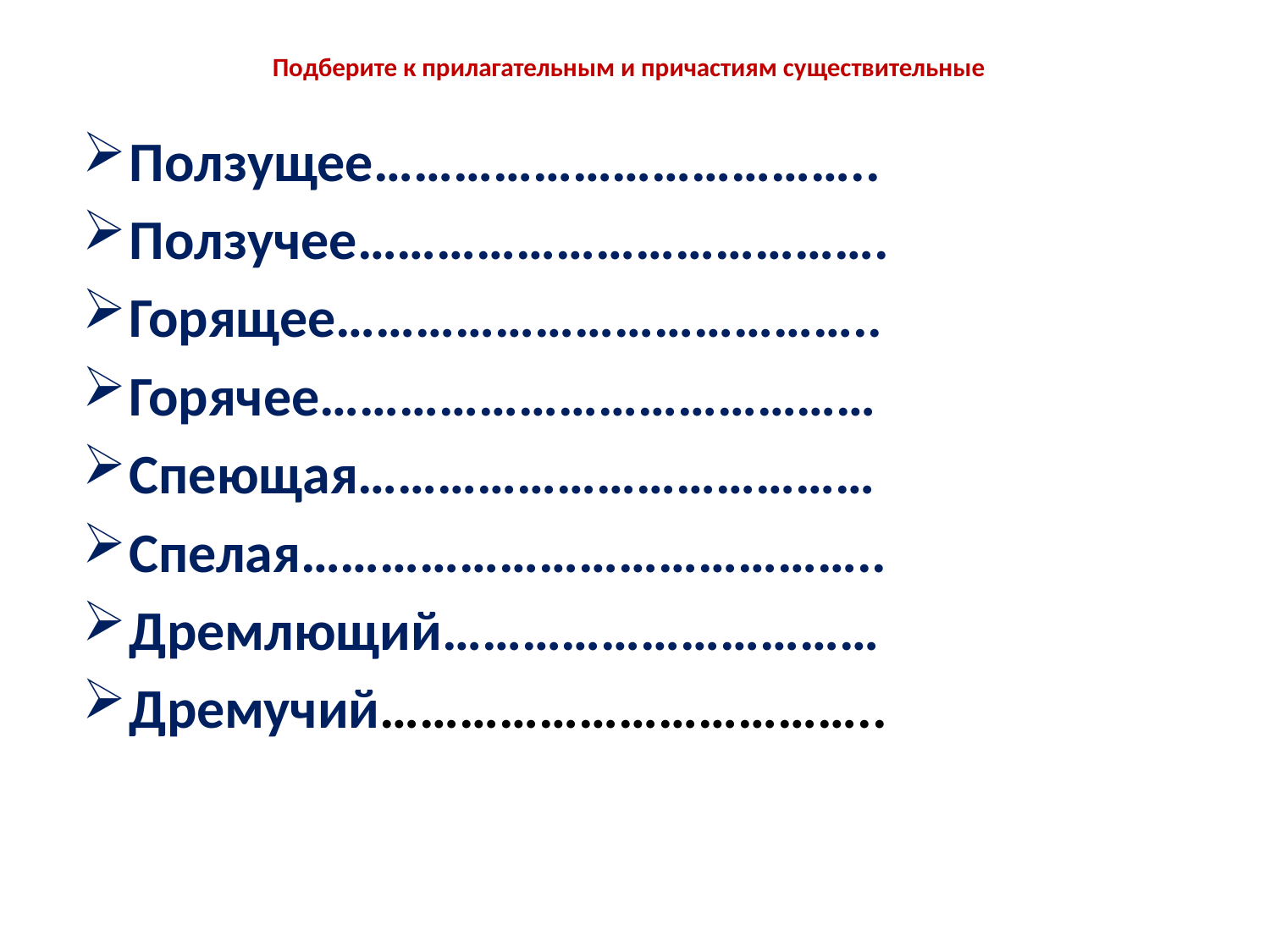

# Подберите к прилагательным и причастиям существительные
Ползущее………………………………..
Ползучее………………………………….
Горящее…………………………………..
Горячее……………………………………
Спеющая…………………………………
Спелая……………………………………..
Дремлющий……………………………
Дремучий………………………………..